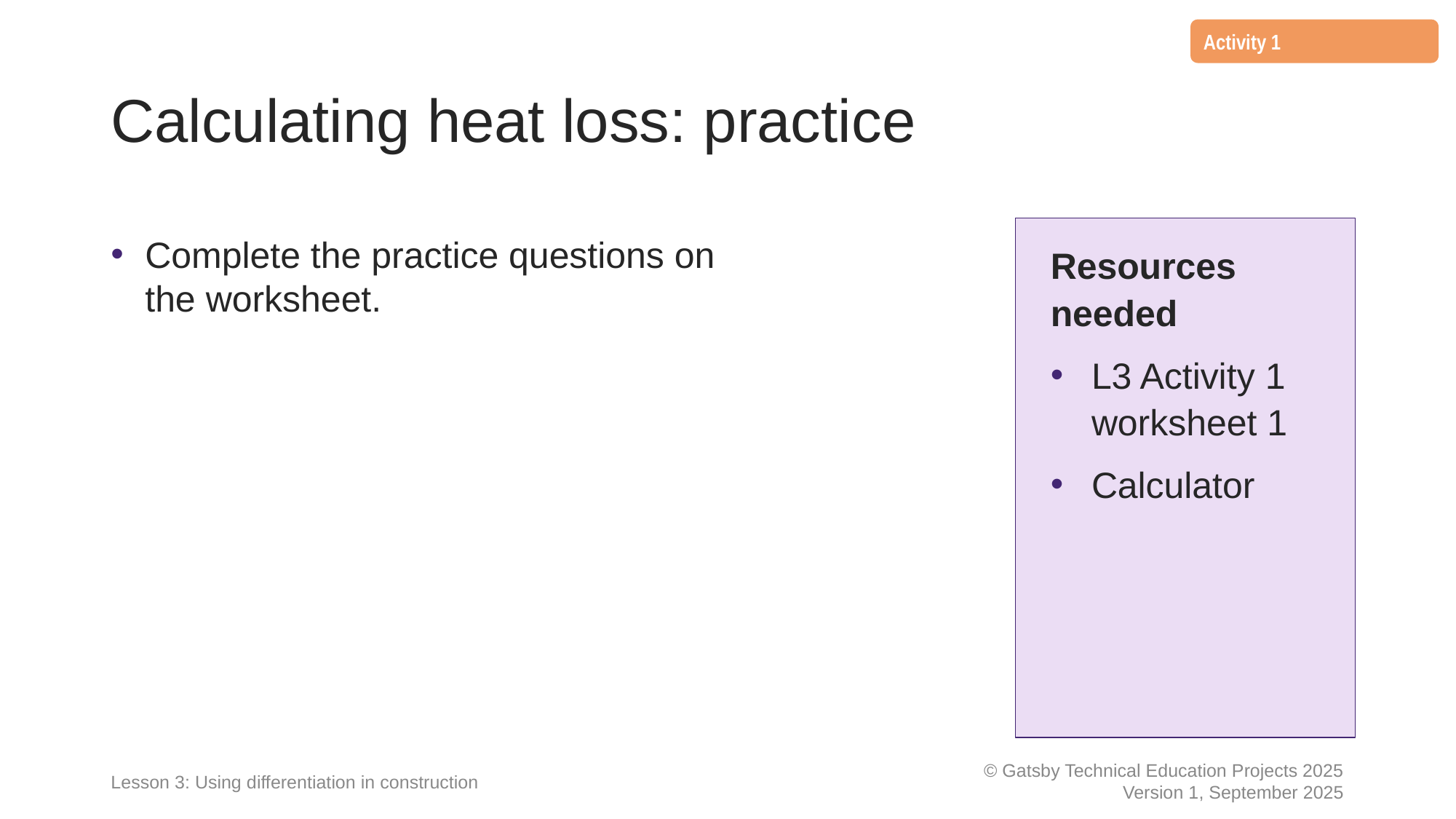

Activity 1
# Calculating heat loss: practice
Resources needed
L3 Activity 1 worksheet 1
Calculator
Complete the practice questions on the worksheet.

Lesson 3: Using differentiation in construction